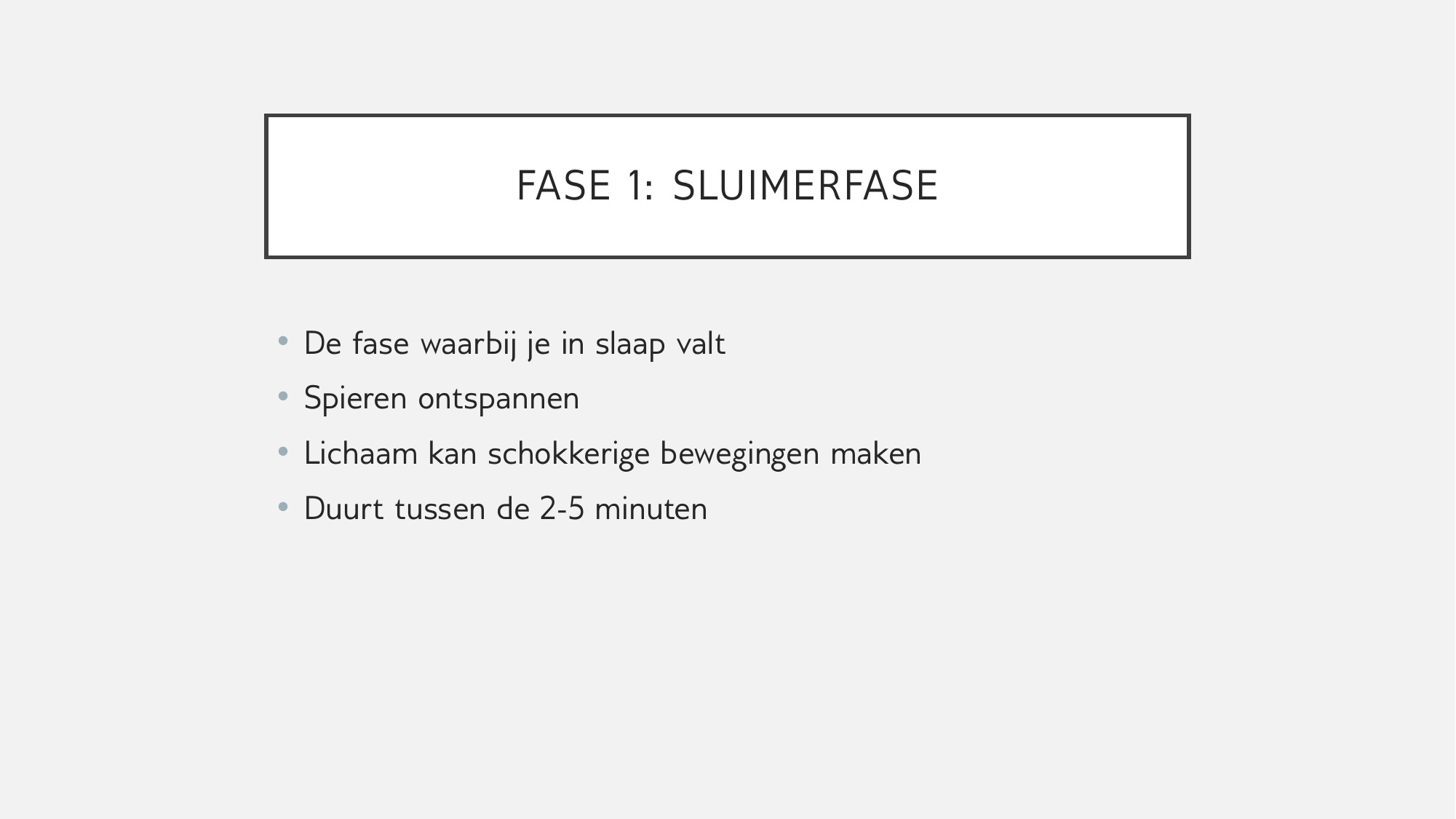

# Fase 1: sluimerfase
De fase waarbij je in slaap valt
Spieren ontspannen
Lichaam kan schokkerige bewegingen maken
Duurt tussen de 2-5 minuten